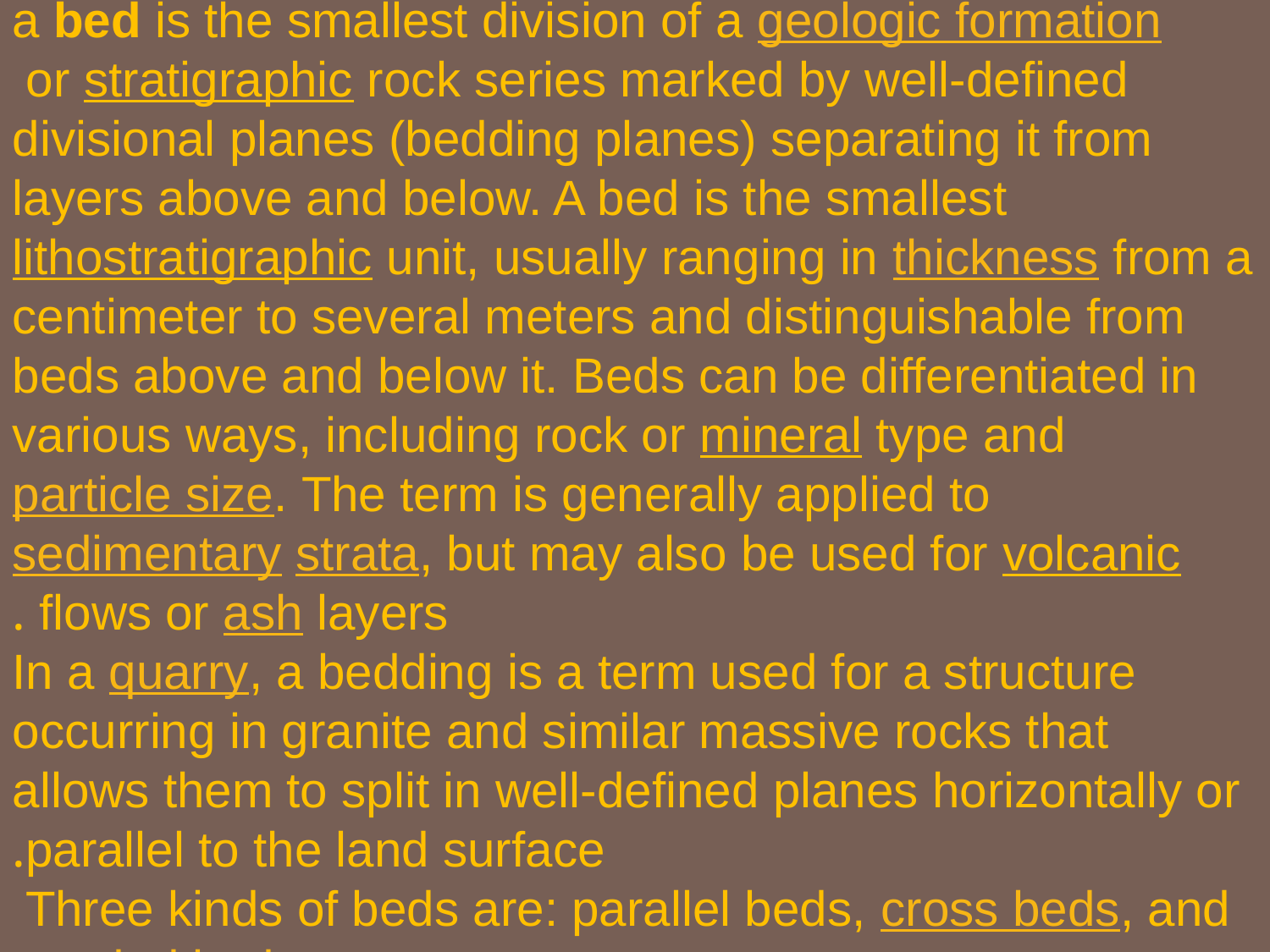

a bed is the smallest division of a geologic formation or stratigraphic rock series marked by well-defined divisional planes (bedding planes) separating it from layers above and below. A bed is the smallest lithostratigraphic unit, usually ranging in thickness from a centimeter to several meters and distinguishable from beds above and below it. Beds can be differentiated in various ways, including rock or mineral type and particle size. The term is generally applied to sedimentary strata, but may also be used for volcanic flows or ash layers.
In a quarry, a bedding is a term used for a structure occurring in granite and similar massive rocks that allows them to split in well-defined planes horizontally or parallel to the land surface.
Three kinds of beds are: parallel beds, cross beds, and graded beds.